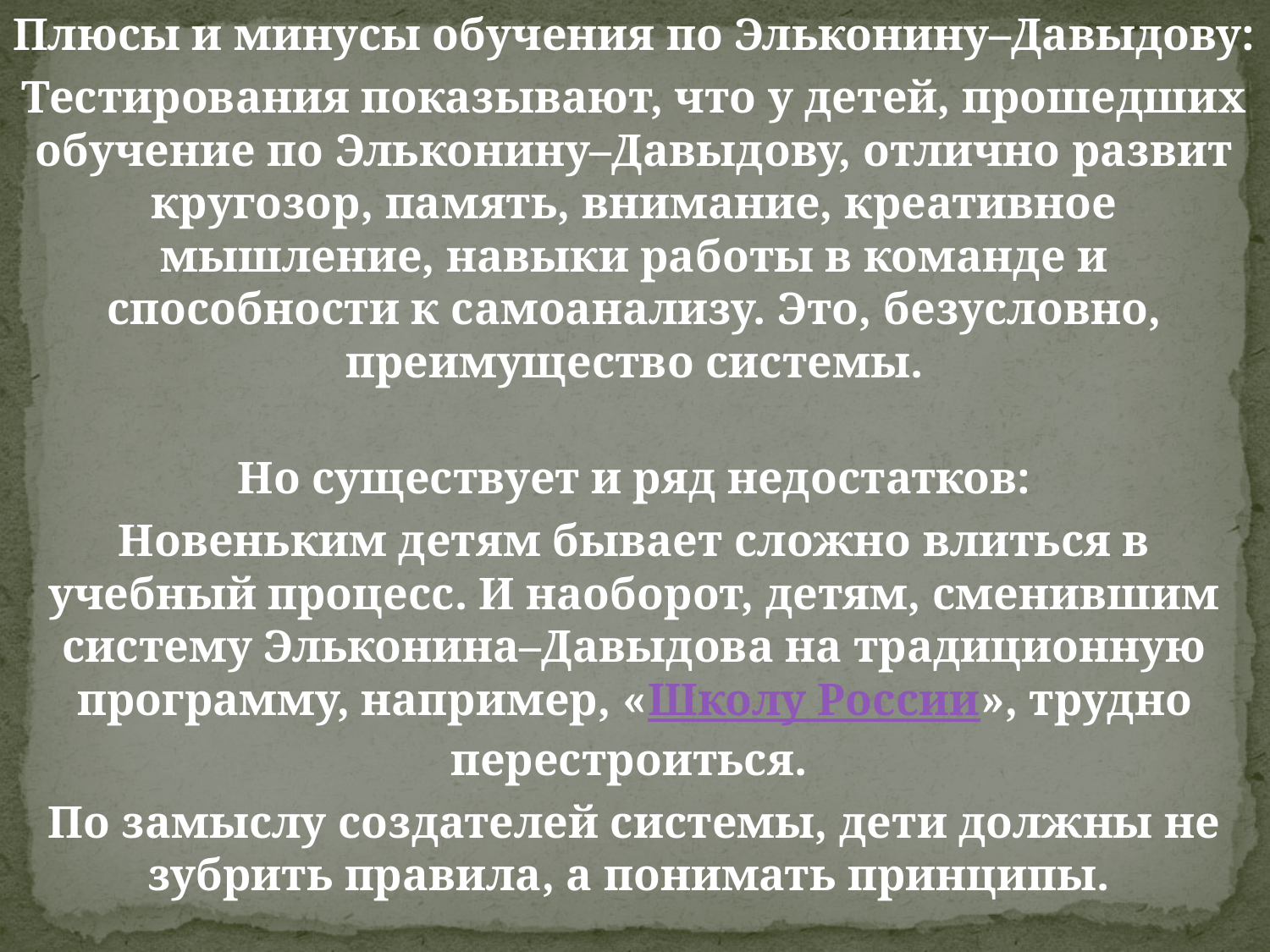

Плюсы и минусы обучения по Эльконину–Давыдову:
Тестирования показывают, что у детей, прошедших обучение по Эльконину–Давыдову, отлично развит кругозор, память, внимание, креативное мышление, навыки работы в команде и способности к самоанализу. Это, безусловно, преимущество системы.
Но существует и ряд недостатков:
Новеньким детям бывает сложно влиться в учебный процесс. И наоборот, детям, сменившим систему Эльконина–Давыдова на традиционную программу, например, «Школу России», трудно перестроиться.
По замыслу создателей системы, дети должны не зубрить правила, а понимать принципы.